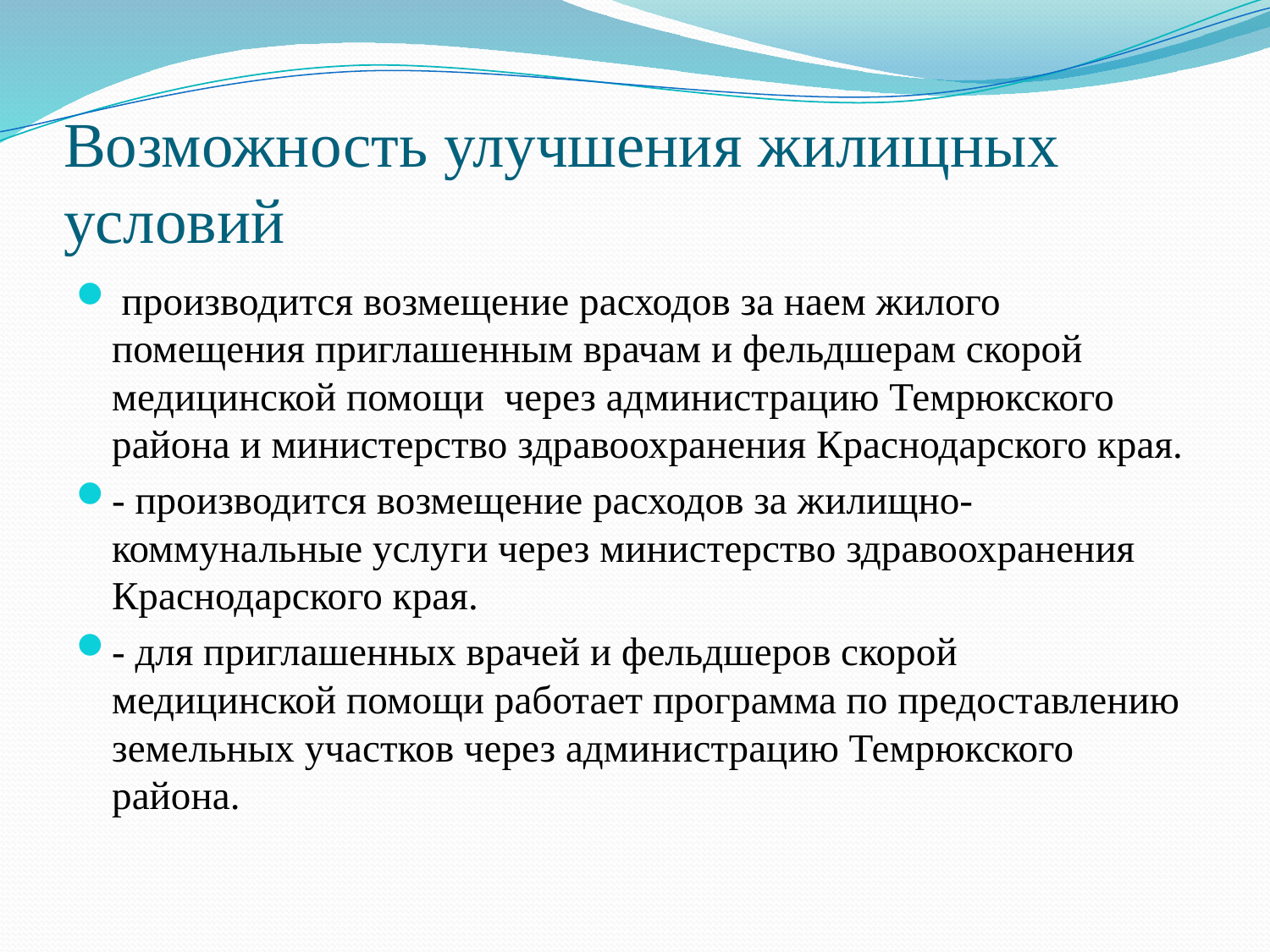

# Возможность улучшения жилищных условий
 производится возмещение расходов за наем жилого помещения приглашенным врачам и фельдшерам скорой медицинской помощи  через администрацию Темрюкского района и министерство здравоохранения Краснодарского края.
- производится возмещение расходов за жилищно-коммунальные услуги через министерство здравоохранения Краснодарского края.
- для приглашенных врачей и фельдшеров скорой медицинской помощи работает программа по предоставлению земельных участков через администрацию Темрюкского района.